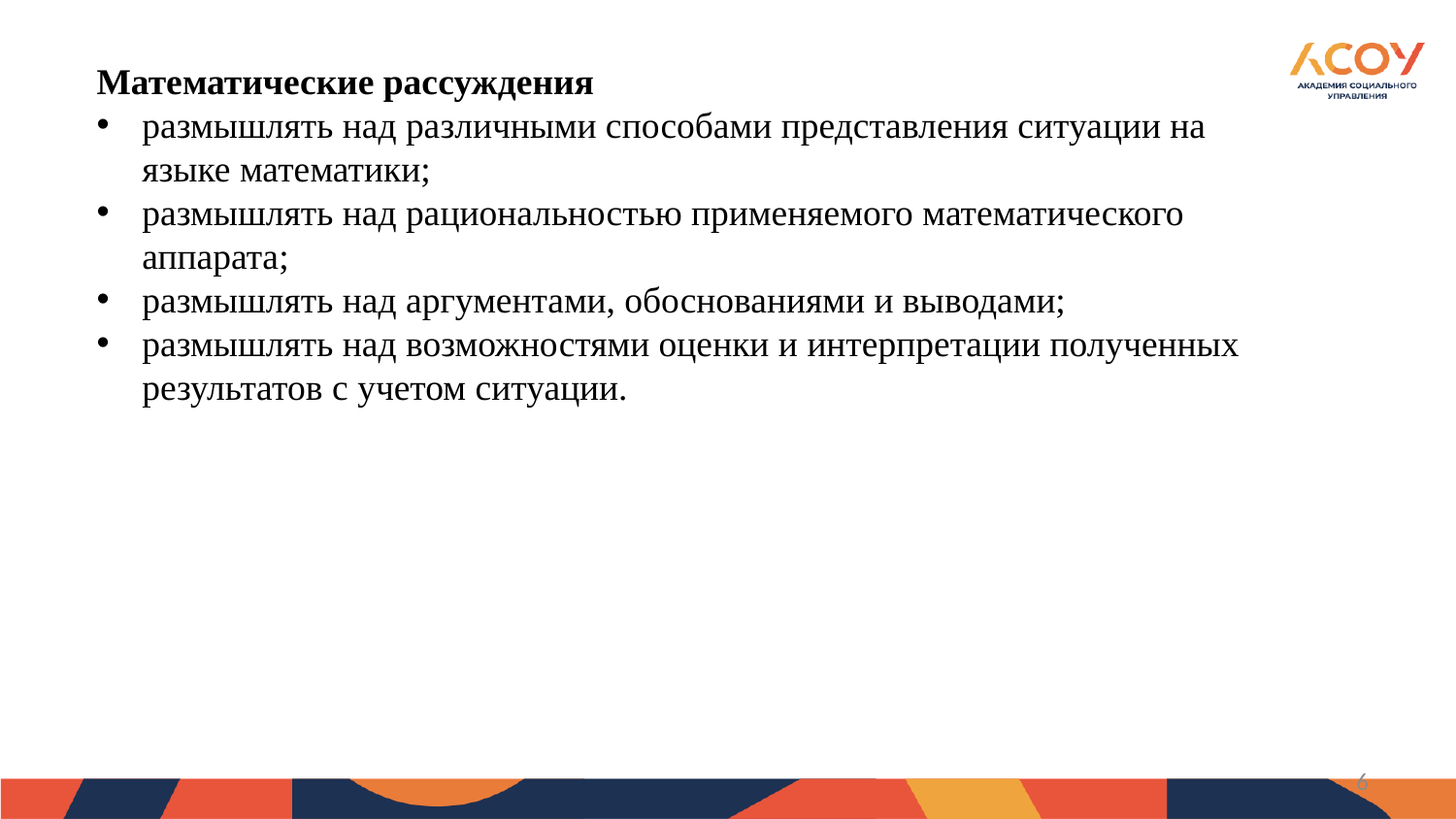

Математические рассуждения
размышлять над различными способами представления ситуации на языке математики;
размышлять над рациональностью применяемого математического аппарата;
размышлять над аргументами, обоснованиями и выводами;
размышлять над возможностями оценки и интерпретации полученных результатов с учетом ситуации.
6